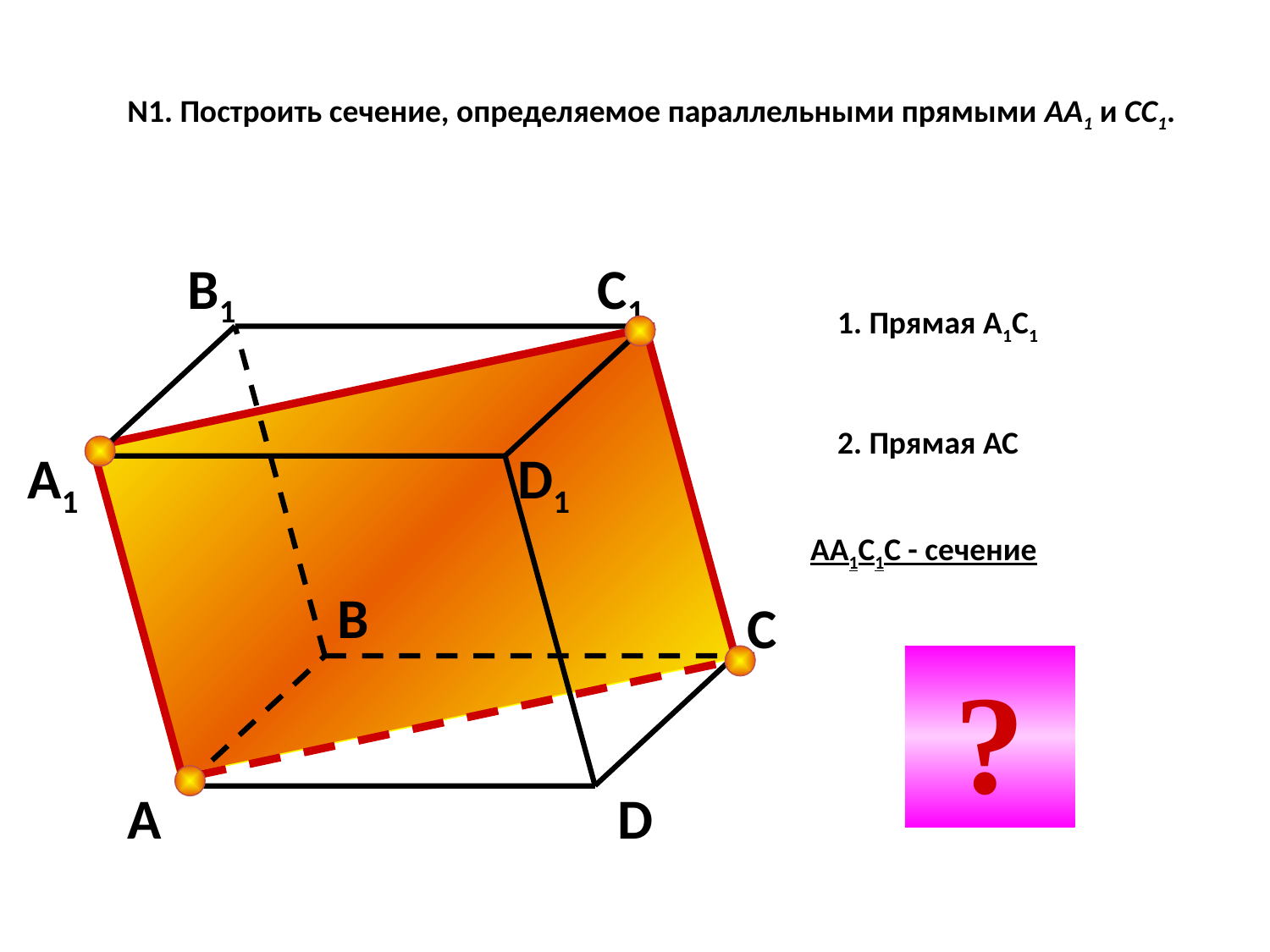

N1. Построить сечение, определяемое параллельными прямыми АА1 и CC1.
В1
С1
1. Прямая А1С1

2. Прямая АС
А1
D1

АА1С1С - сечение
В
С

?

А
D